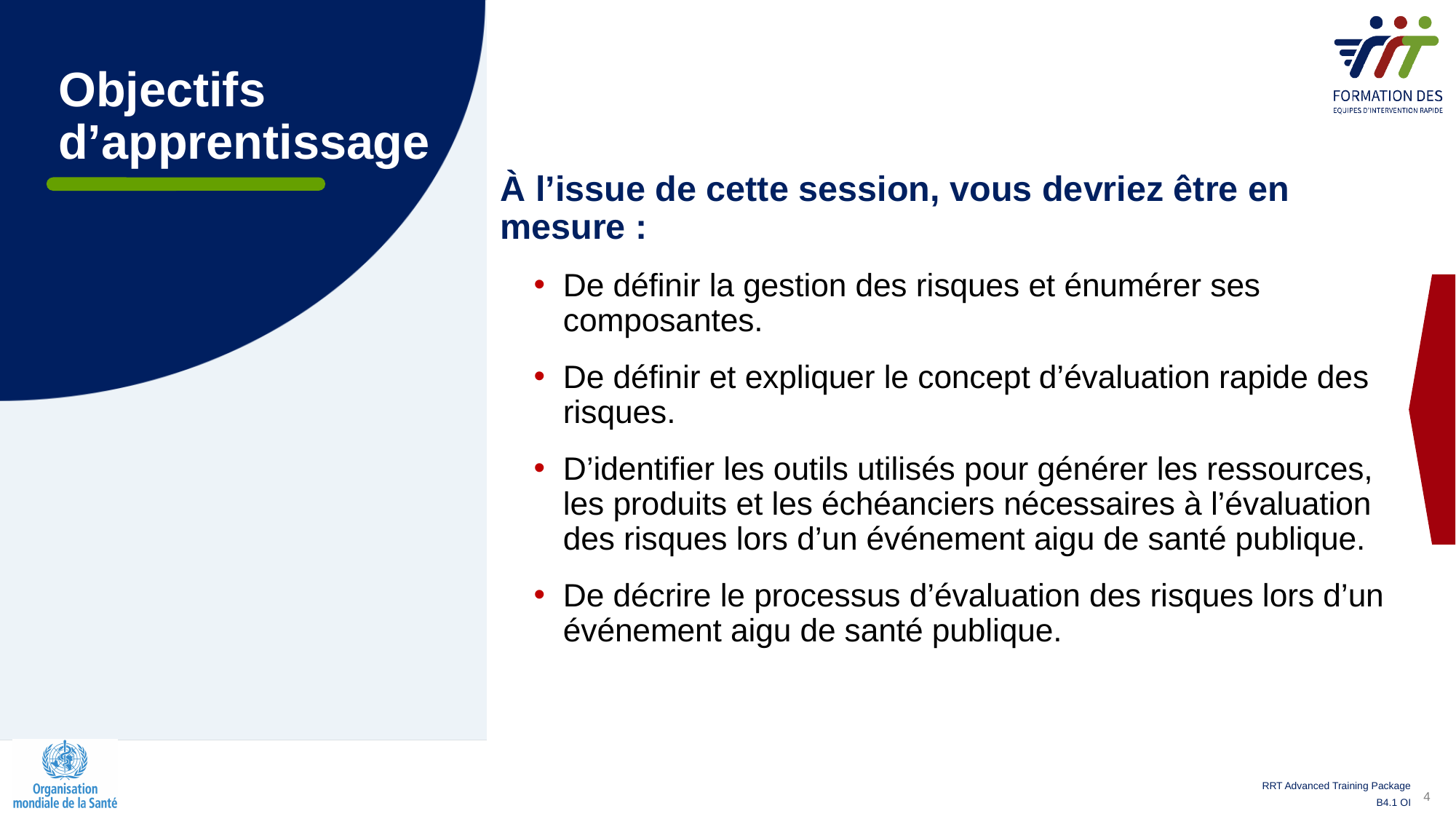

Objectifs d’apprentissage
À l’issue de cette session, vous devriez être en mesure :
De définir la gestion des risques et énumérer ses composantes.
De définir et expliquer le concept d’évaluation rapide des risques.
D’identifier les outils utilisés pour générer les ressources, les produits et les échéanciers nécessaires à l’évaluation des risques lors d’un événement aigu de santé publique.
De décrire le processus d’évaluation des risques lors d’un événement aigu de santé publique.